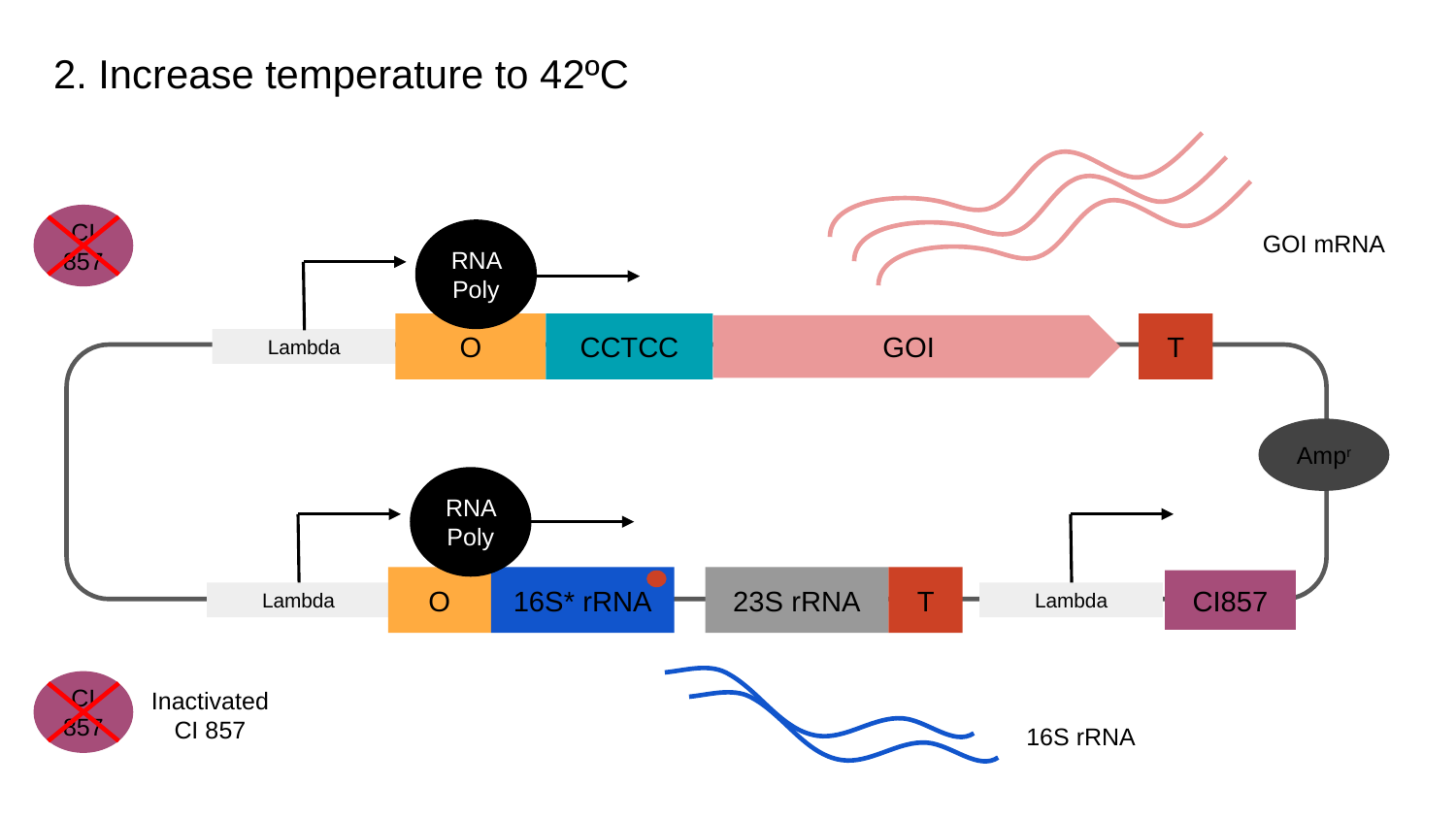

2. Increase temperature to 42ºC

CI 857
GOI mRNA
RNA Poly
CCTCC
T
O
GOI
Lambda

Ampr
RNA Poly
Lambda
Lambda
O
23S rRNA
T
16S* rRNA

CI857

CI 857
Inactivated CI 857

16S rRNA